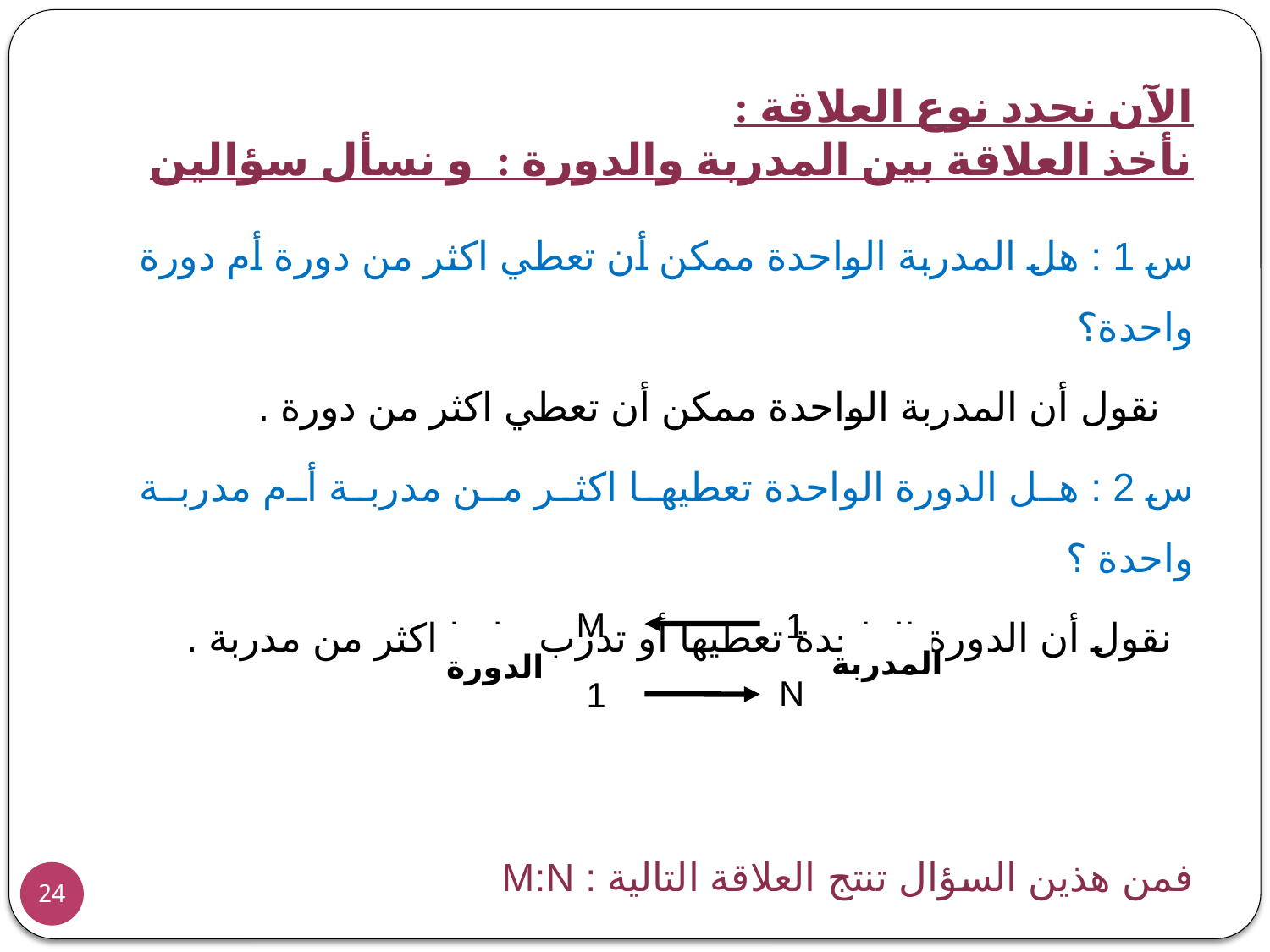

# الآن نحدد نوع العلاقة : نأخذ العلاقة بين المدربة والدورة :  و نسأل سؤالين
س 1 : هل المدربة الواحدة ممكن أن تعطي اكثر من دورة أم دورة واحدة؟
   نقول أن المدربة الواحدة ممكن أن تعطي اكثر من دورة .
س 2 : هل الدورة الواحدة تعطيها اكثر من مدربة أم مدربة واحدة ؟
  نقول أن الدورة الواحدة تعطيها أو تدرب عليها اكثر من مدربة .

فمن هذين السؤال تنتج العلاقة التالية : M:N

M
1
الدورة

المدربة
N
1

24